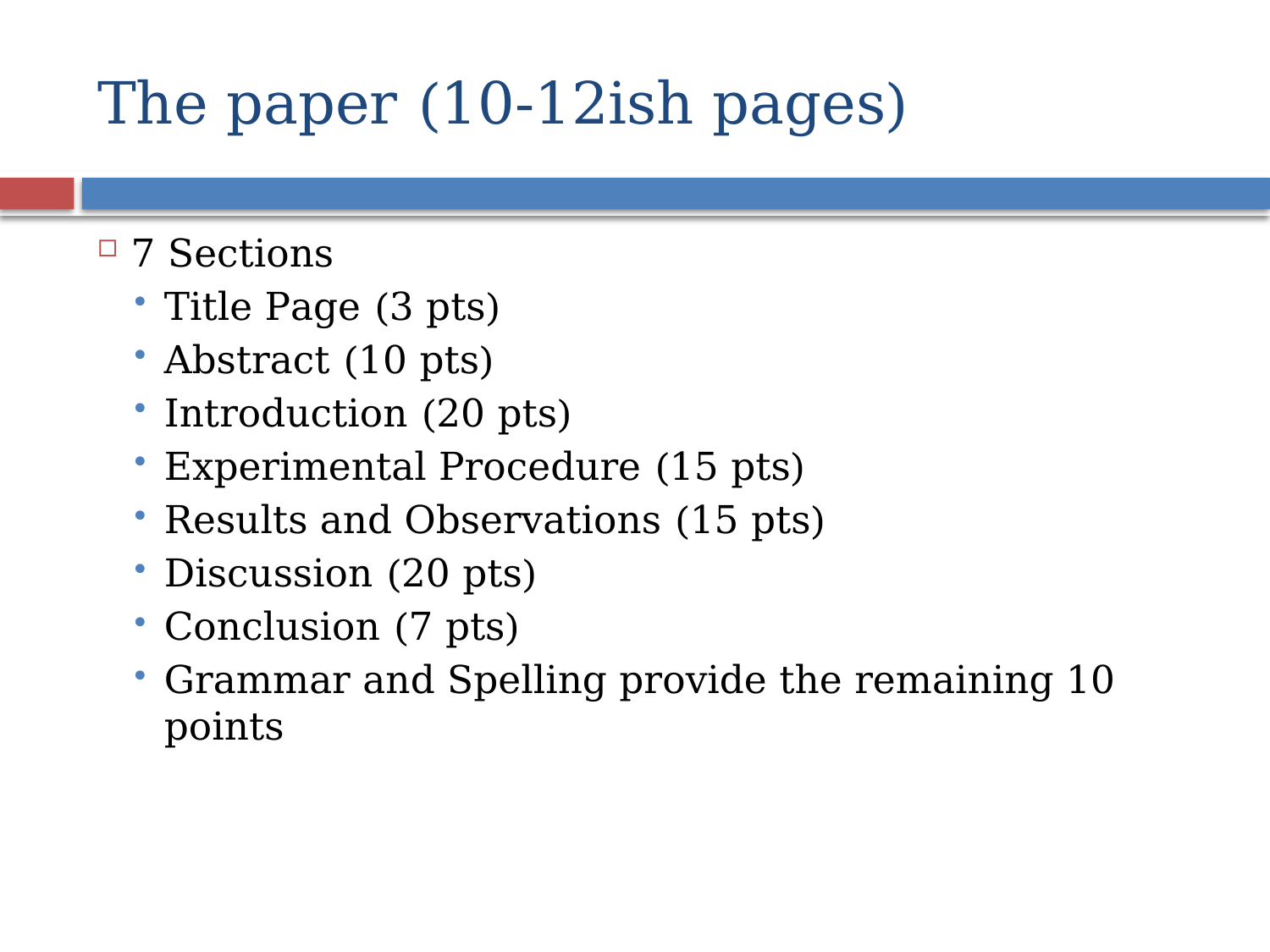

# The paper (10-12ish pages)
7 Sections
Title Page (3 pts)
Abstract (10 pts)
Introduction (20 pts)
Experimental Procedure (15 pts)
Results and Observations (15 pts)
Discussion (20 pts)
Conclusion (7 pts)
Grammar and Spelling provide the remaining 10 points